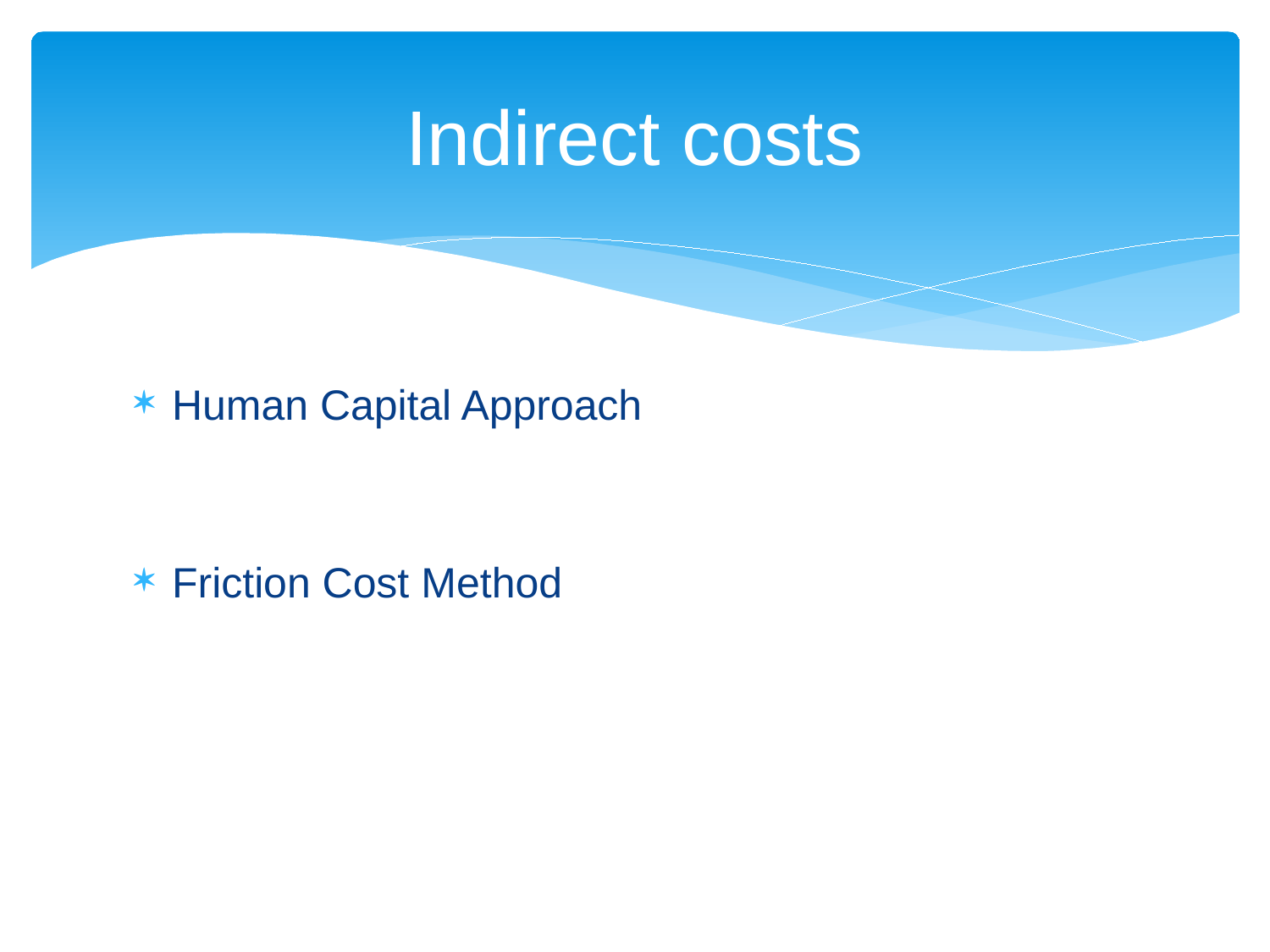

# Indirect costs
Human Capital Approach

Friction Cost Method